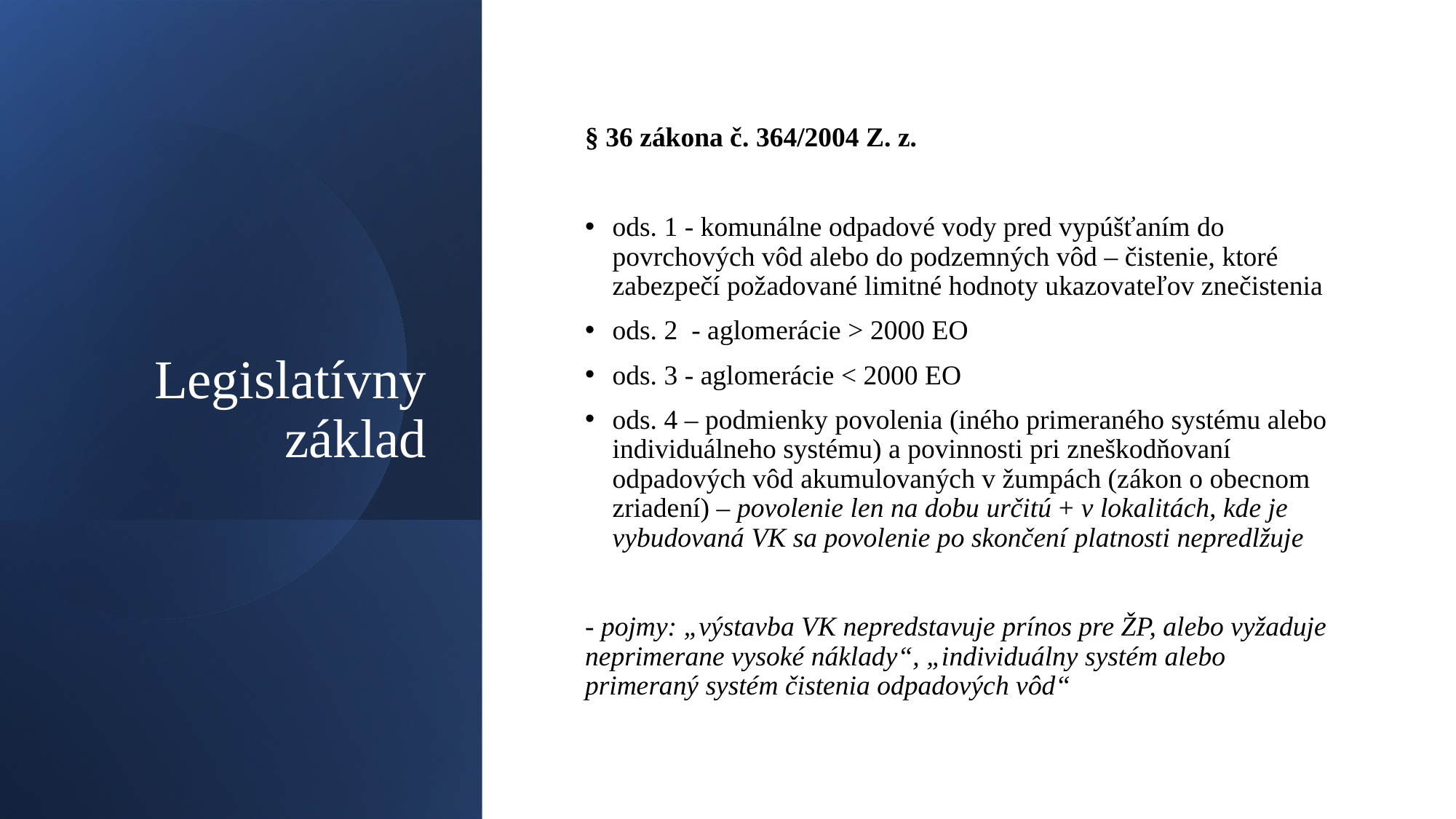

# Legislatívny základ

§ 36 zákona č. 364/2004 Z. z.

ods. 1 - komunálne odpadové vody pred vypúšťaním do  povrchových vôd alebo do podzemných vôd – čistenie, ktoré zabezpečí požadované limitné hodnoty ukazovateľov znečistenia
ods. 2  - aglomerácie > 2000 EO
ods. 3 - aglomerácie < 2000 EO
ods. 4 – podmienky povolenia (iného primeraného systému alebo individuálneho systému) a povinnosti pri zneškodňovaní odpadových vôd akumulovaných v žumpách (zákon o obecnom zriadení) – povolenie len na dobu určitú + v lokalitách, kde je vybudovaná VK sa povolenie po skončení platnosti nepredlžuje

- pojmy: „výstavba VK nepredstavuje prínos pre ŽP, alebo vyžaduje neprimerane vysoké náklady“, „individuálny systém alebo primeraný systém čistenia odpadových vôd“